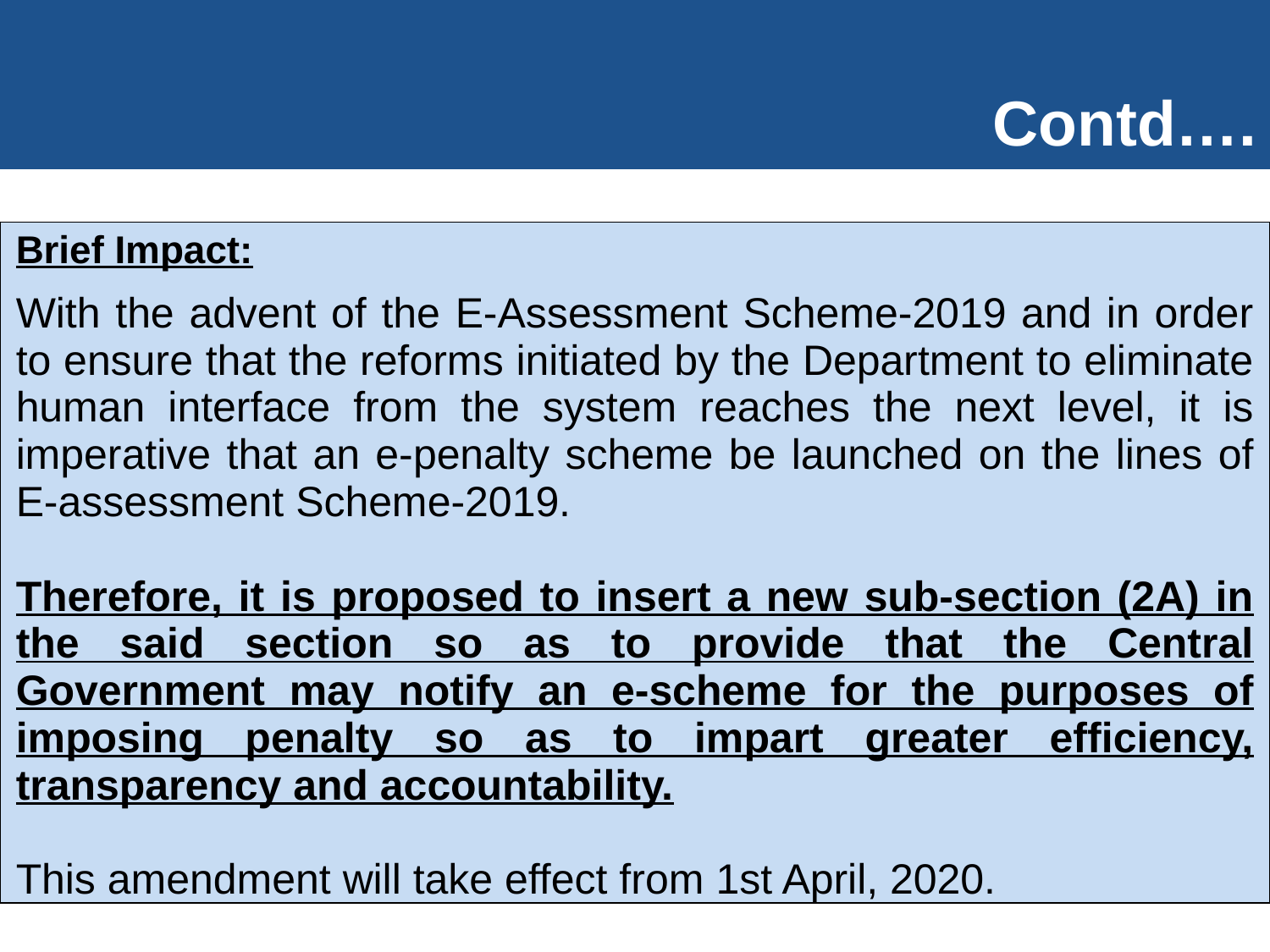

# Contd….
| Brief Impact: With the advent of the E-Assessment Scheme-2019 and in order to ensure that the reforms initiated by the Department to eliminate human interface from the system reaches the next level, it is imperative that an e-penalty scheme be launched on the lines of E-assessment Scheme-2019. Therefore, it is proposed to insert a new sub-section (2A) in the said section so as to provide that the Central Government may notify an e-scheme for the purposes of imposing penalty so as to impart greater efficiency, transparency and accountability. This amendment will take effect from 1st April, 2020. |
| --- |
140